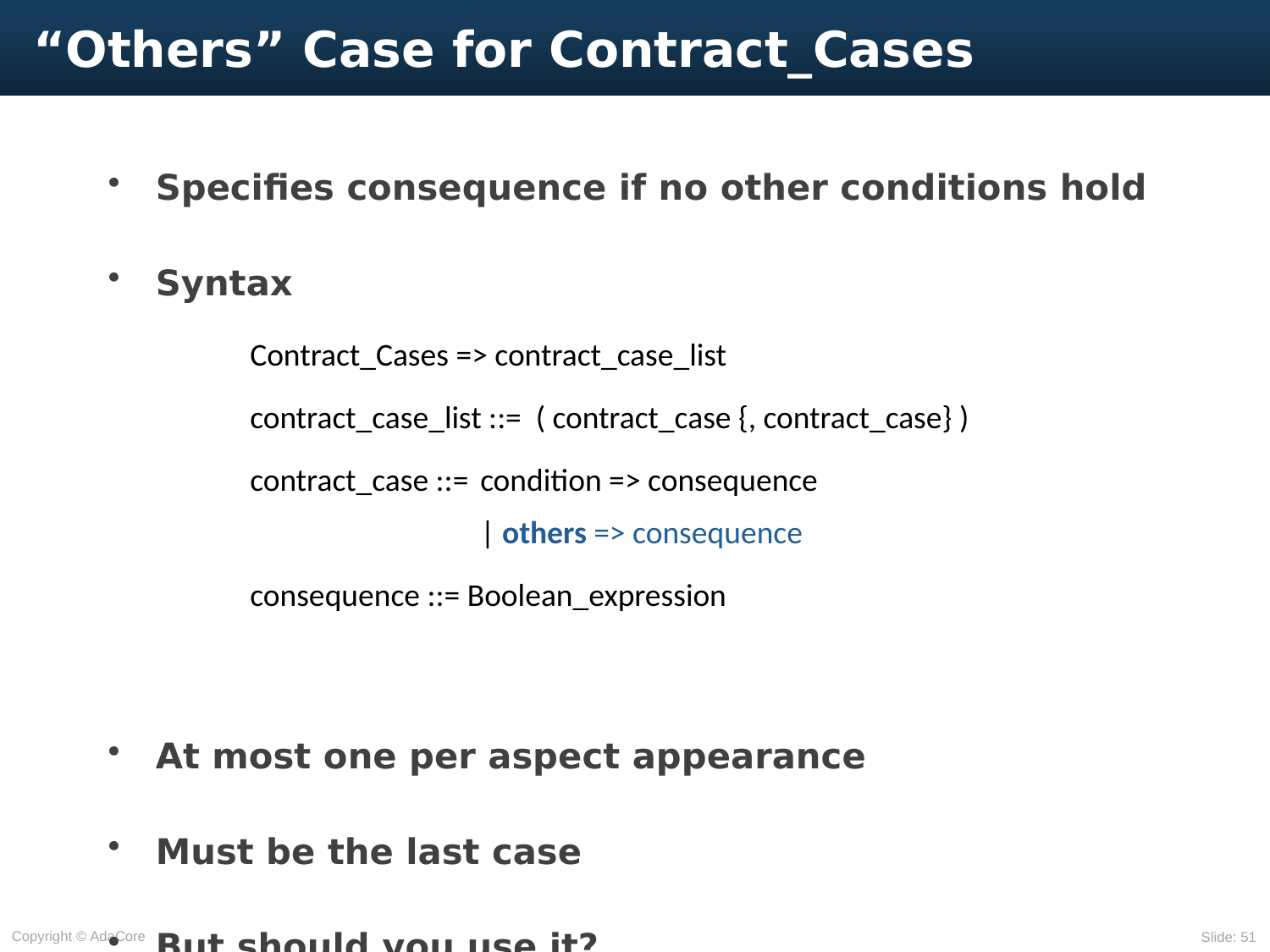

# “Others” Case for Contract_Cases
Specifies consequence if no other conditions hold
Syntax

At most one per aspect appearance
Must be the last case
But should you use it?
Contract_Cases => contract_case_list
contract_case_list ::=  ( contract_case {, contract_case} )
contract_case ::=	condition => consequence
	| others => consequence
consequence ::= Boolean_expression